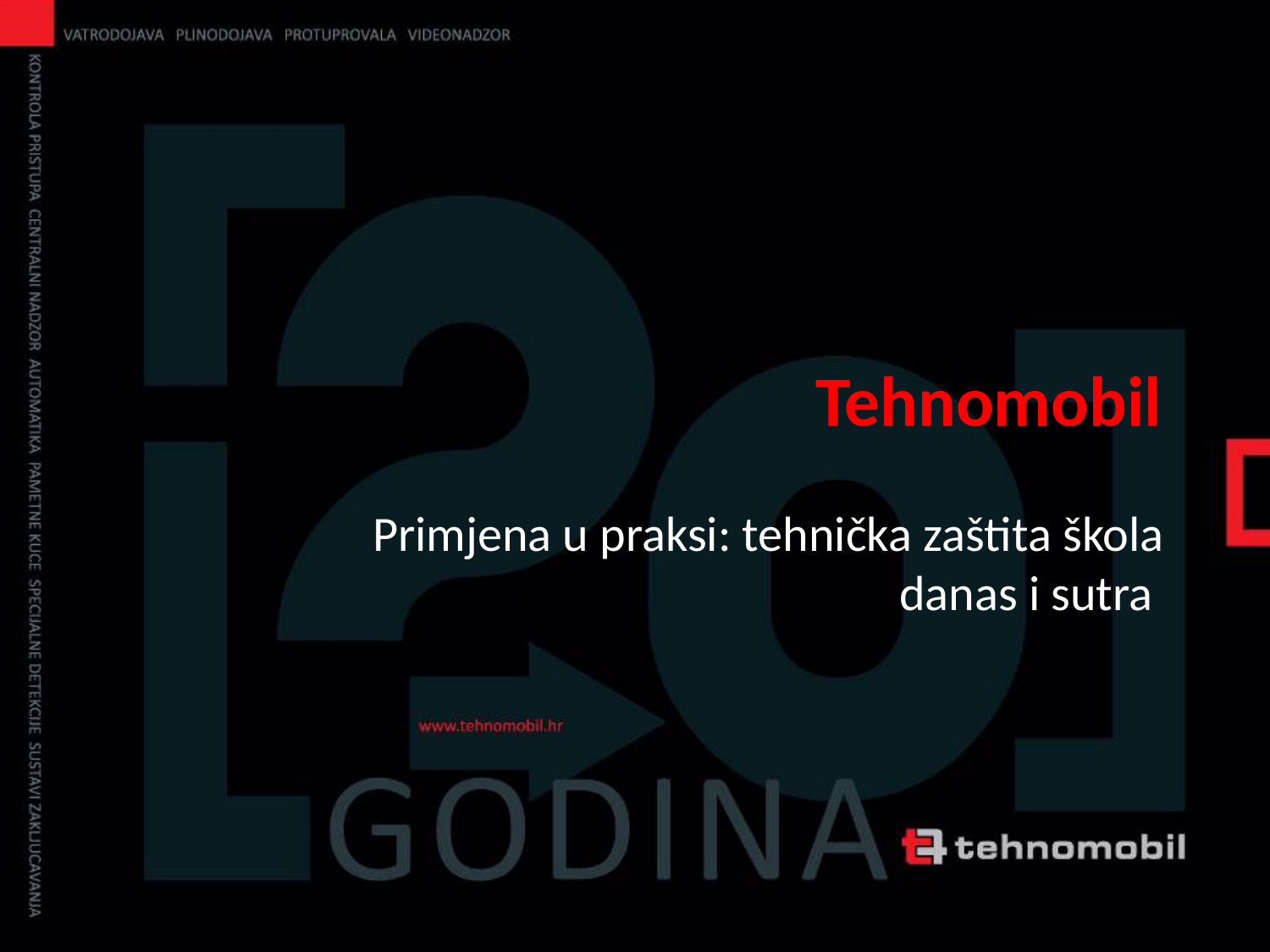

# Tehnomobil
Primjena u praksi: tehnička zaštita škola danas i sutra